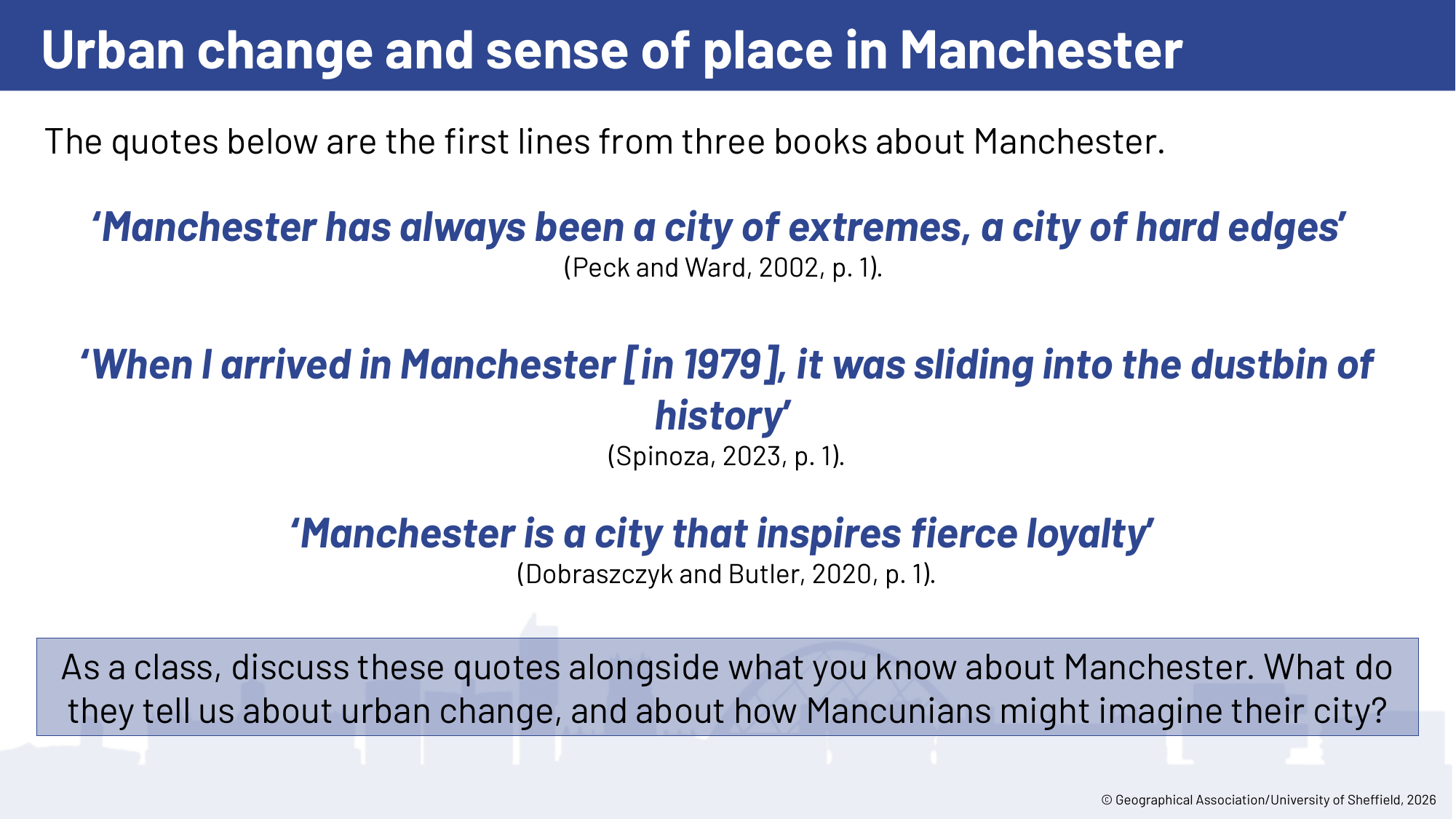

Urban change and sense of place in Manchester
The quotes below are the first lines from three books about Manchester.
‘Manchester has always been a city of extremes, a city of hard edges’
(Peck and Ward, 2002, p. 1).
‘When I arrived in Manchester [in 1979], it was sliding into the dustbin of history’
(Spinoza, 2023, p. 1).
‘Manchester is a city that inspires fierce loyalty’
(Dobraszczyk and Butler, 2020, p. 1).
As a class, discuss these quotes alongside what you know about Manchester. What do they tell us about urban change, and about how Mancunians might imagine their city?